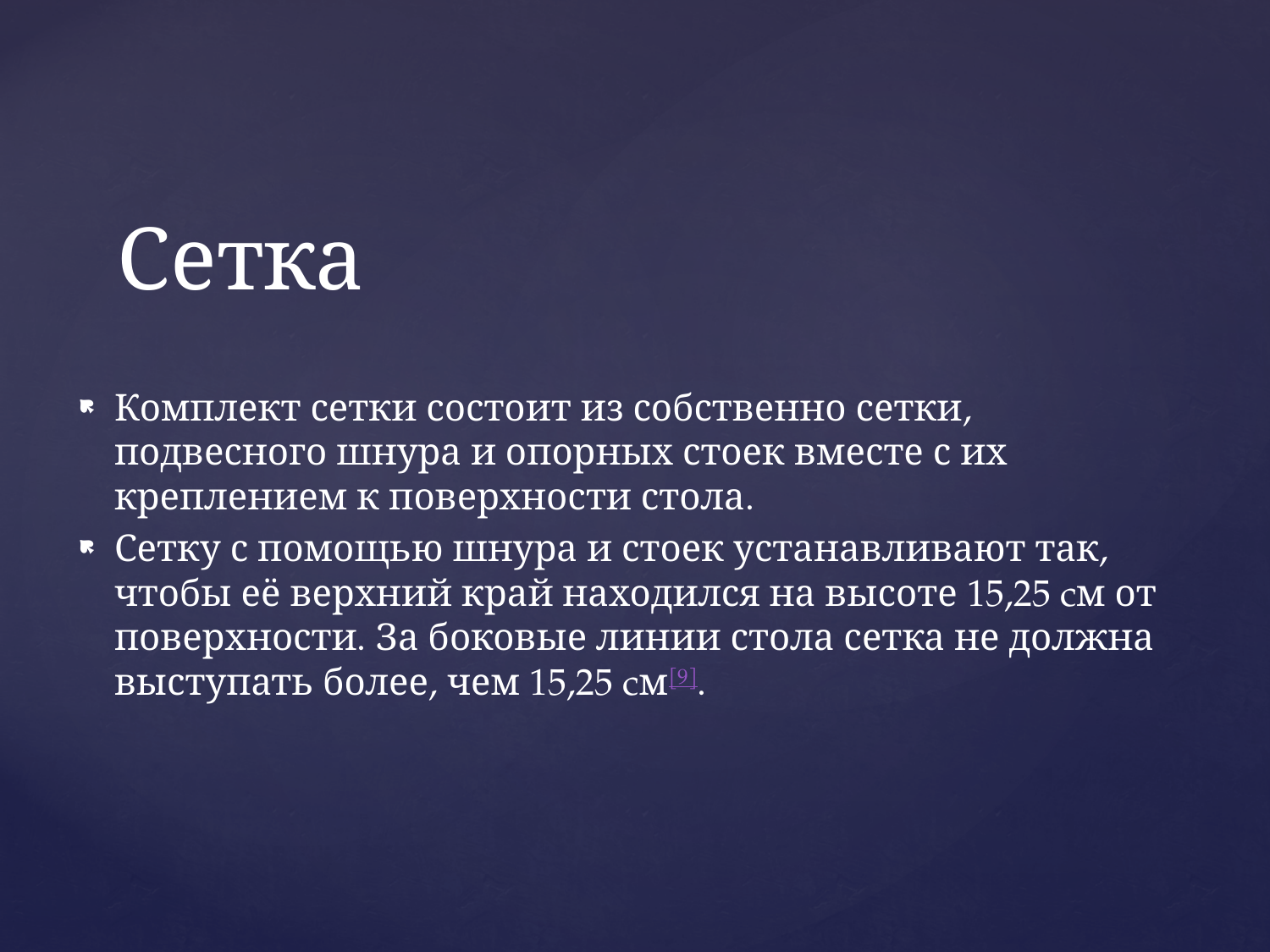

# Сетка
Комплект сетки состоит из собственно сетки, подвесного шнура и опорных стоек вместе с их креплением к поверхности стола.
Сетку с помощью шнура и стоек устанавливают так, чтобы её верхний край находился на высоте 15,25 cм от поверхности. За боковые линии стола сетка не должна выступать более, чем 15,25 cм[9].